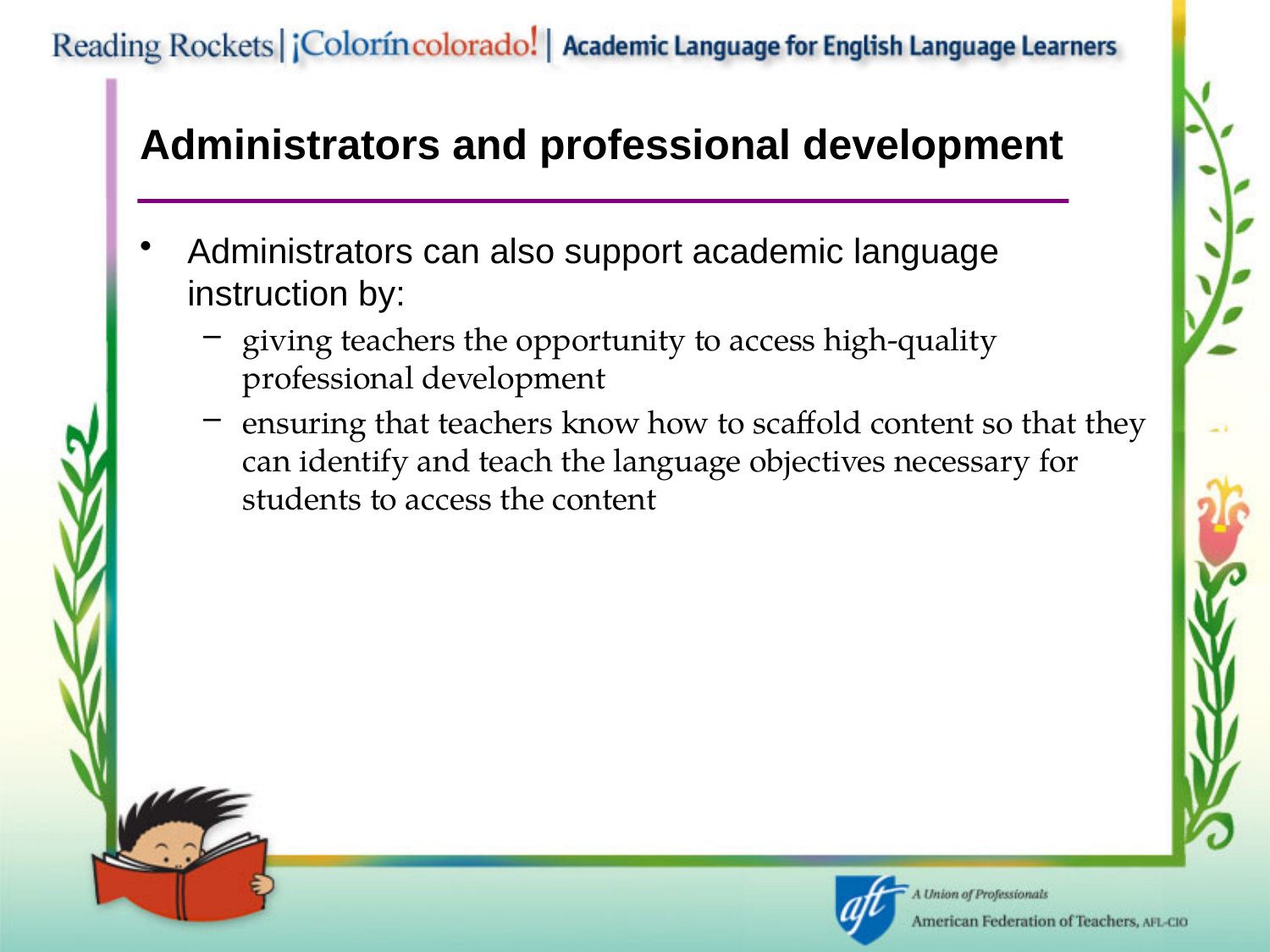

# Administrators and professional development
Administrators can also support academic language instruction by:
giving teachers the opportunity to access high-quality   professional development
ensuring that teachers know how to scaffold content so that they can identify and teach the language objectives necessary for students to access the content